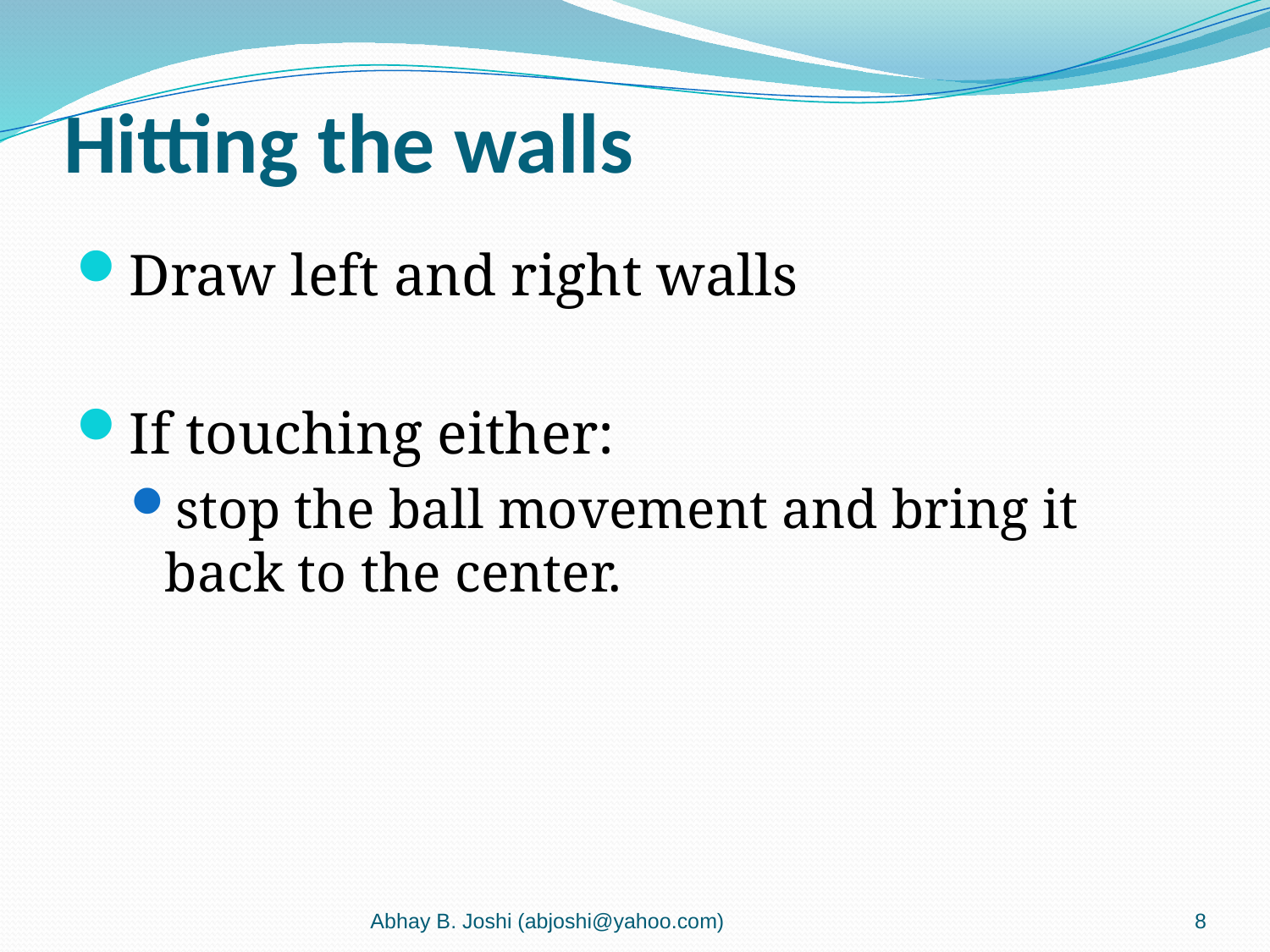

# Hitting the walls
Draw left and right walls

If touching either:
stop the ball movement and bring it back to the center.
Abhay B. Joshi (abjoshi@yahoo.com)
8